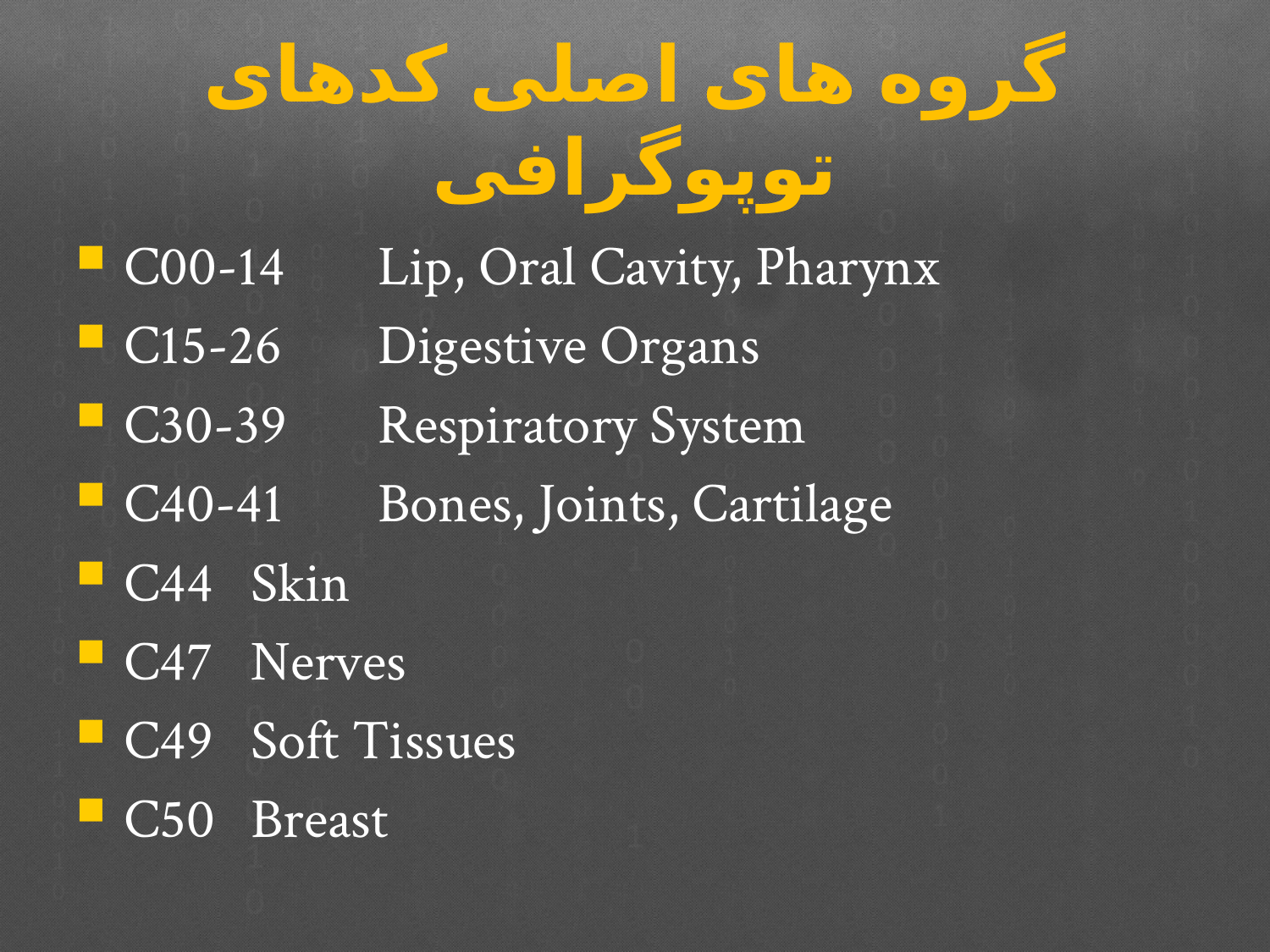

# گروه های اصلی کدهای توپوگرافی
C00-14	Lip, Oral Cavity, Pharynx
C15-26	Digestive Organs
C30-39	Respiratory System
C40-41	Bones, Joints, Cartilage
C44	Skin
C47	Nerves
C49	Soft Tissues
C50	Breast